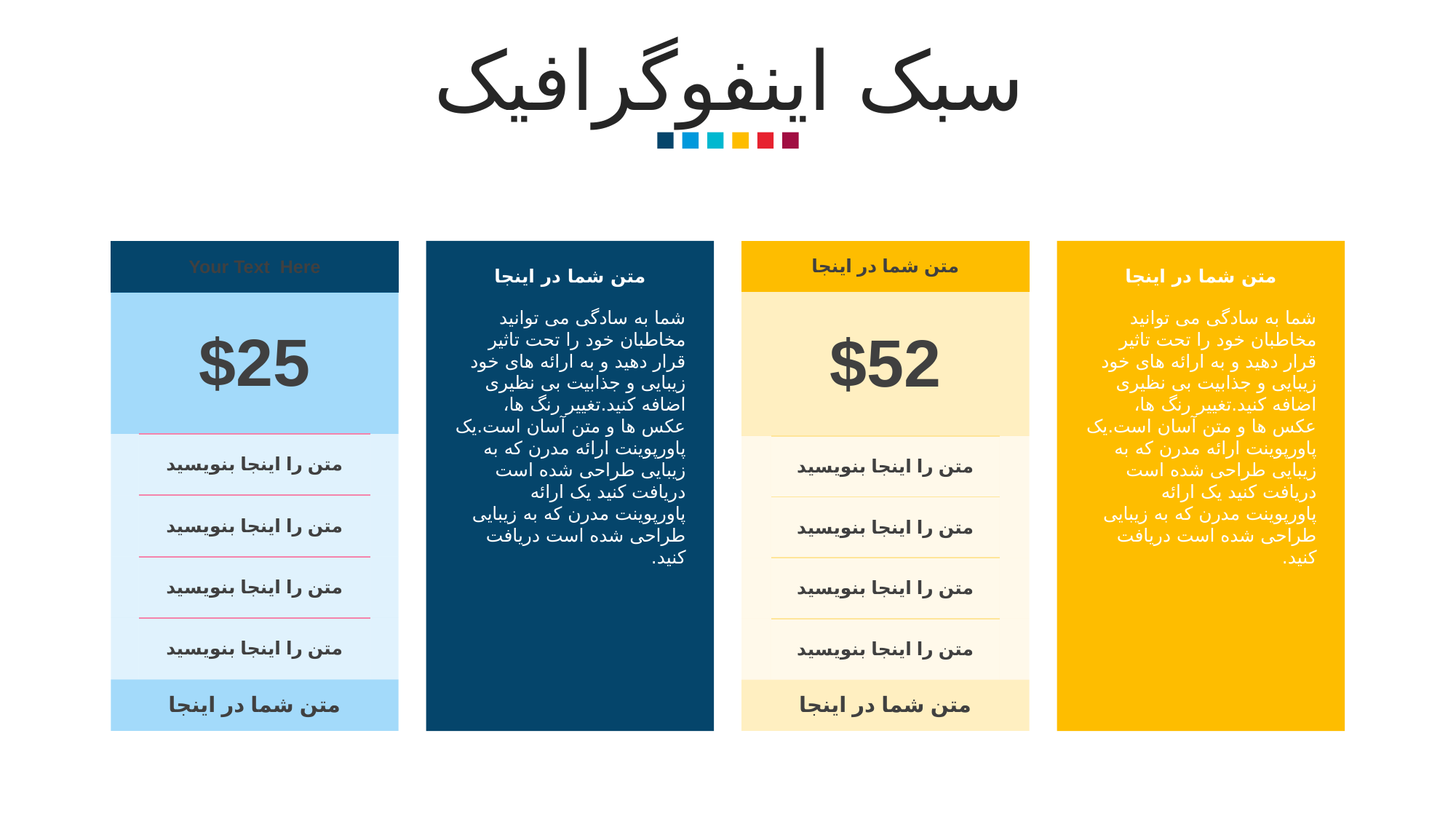

سبک اینفوگرافیک

| متن شما در اینجا |  |  |
| --- | --- | --- |
| $52 |  |  |
|  | متن را اینجا بنویسید |  |
|  | متن را اینجا بنویسید |  |
|  | متن را اینجا بنویسید |  |
|  | متن را اینجا بنویسید |  |
| متن شما در اینجا |  |  |

| Your Text Here |  |  |
| --- | --- | --- |
| $25 |  |  |
|  | متن را اینجا بنویسید |  |
|  | متن را اینجا بنویسید |  |
|  | متن را اینجا بنویسید |  |
|  | متن را اینجا بنویسید |  |
| متن شما در اینجا |  |  |
متن شما در اینجا
شما به سادگی می توانید مخاطبان خود را تحت تاثیر قرار دهید و به ارائه های خود زیبایی و جذابیت بی نظیری اضافه کنید.تغییر رنگ ها، عکس ها و متن آسان است.یک پاورپوینت ارائه مدرن که به زیبایی طراحی شده است دریافت کنید یک ارائه پاورپوینت مدرن که به زیبایی طراحی شده است دریافت کنید.
متن شما در اینجا
شما به سادگی می توانید مخاطبان خود را تحت تاثیر قرار دهید و به ارائه های خود زیبایی و جذابیت بی نظیری اضافه کنید.تغییر رنگ ها، عکس ها و متن آسان است.یک پاورپوینت ارائه مدرن که به زیبایی طراحی شده است دریافت کنید یک ارائه پاورپوینت مدرن که به زیبایی طراحی شده است دریافت کنید.